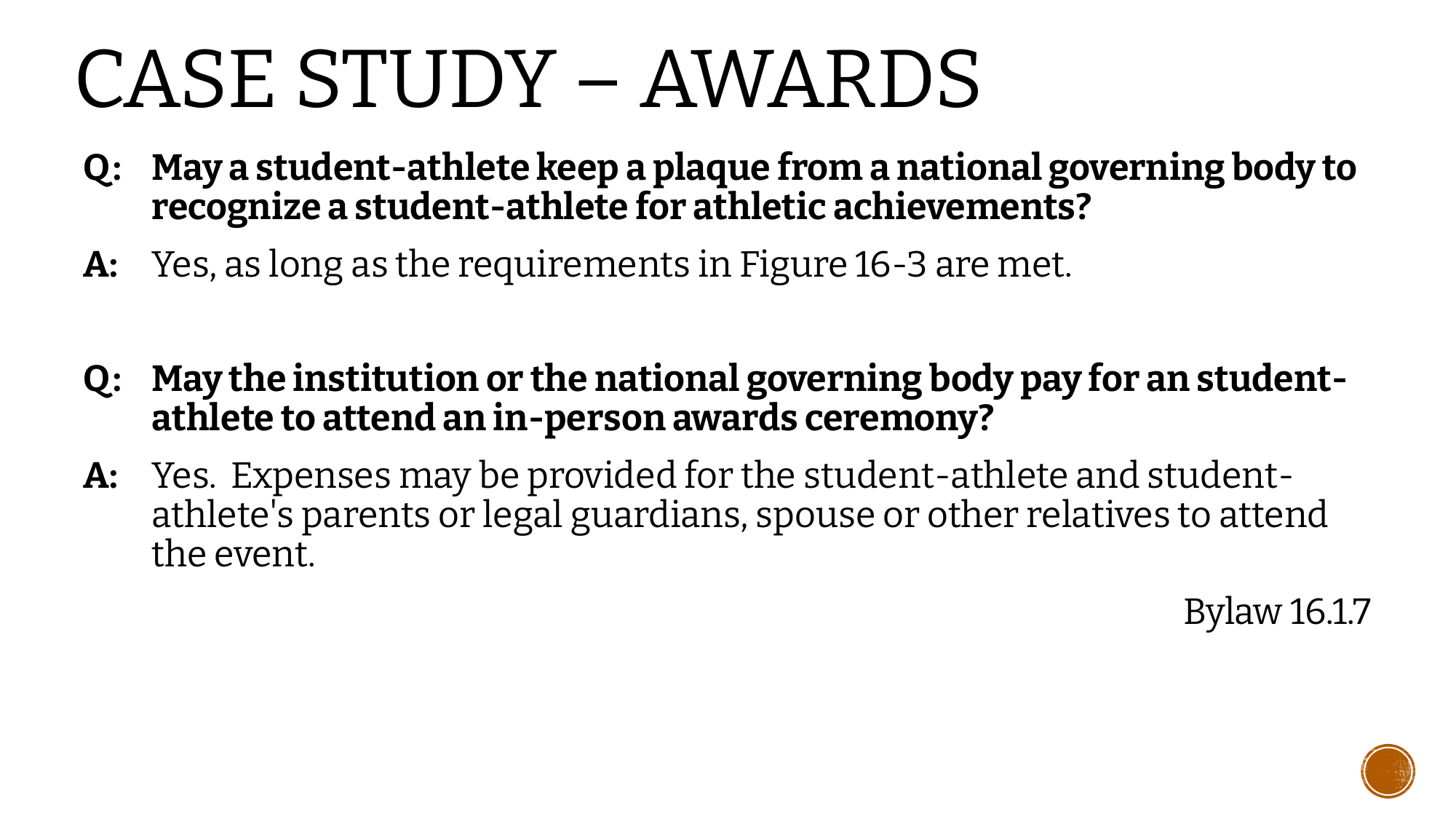

# Case Study – Awards
Q:  	May a student-athlete keep a plaque from a national governing body to recognize a student-athlete for athletic achievements?
A:  	Yes, as long as the requirements in Figure 16-3 are met.

Q:  	May the institution or the national governing body pay for an student-athlete to attend an in-person awards ceremony?
A:  	Yes.  Expenses may be provided for the student-athlete and student-athlete's parents or legal guardians, spouse or other relatives to attend the event.
Bylaw 16.1.7